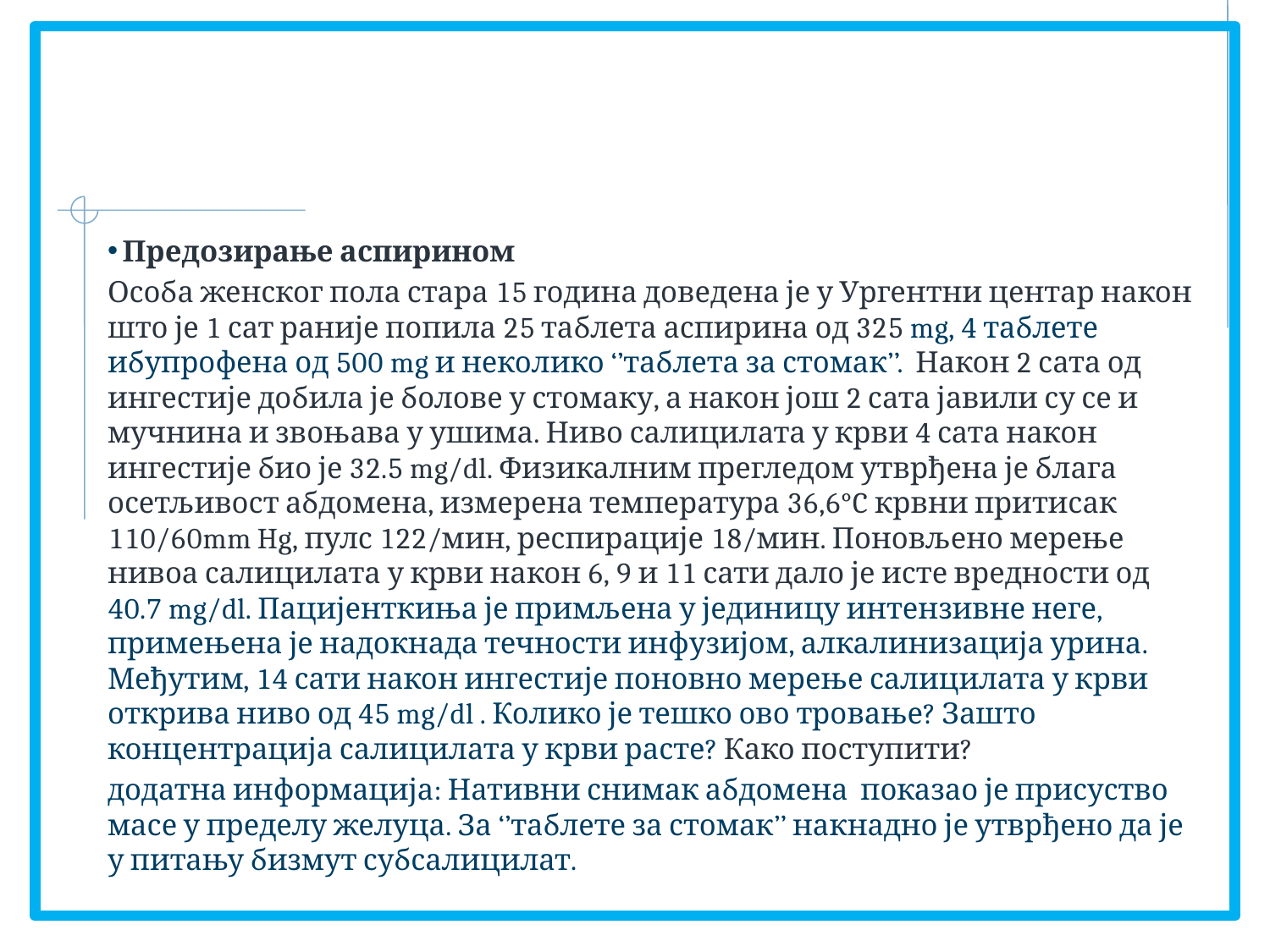

Предозирање аспирином
Особа женског пола стара 15 година доведена је у Ургентни центар након што је 1 сат раније попила 25 таблета аспирина од 325 mg, 4 таблете ибупрофена од 500 mg и неколико ‘’таблета за стомак’’.  Након 2 сата од ингестије добила је болове у стомаку, а након још 2 сата јавили су се и мучнина и звоњава у ушима. Ниво салицилата у крви 4 сата након ингестије био је 32.5 mg/dl. Физикалним прегледом утврђена је блага осетљивост абдомена, измерена температура 36,6°C крвни притисак 110/60mm Hg, пулс 122/мин, респирације 18/мин. Поновљено мерење нивоа салицилата у крви након 6, 9 и 11 сати дало је исте вредности од 40.7 mg/dl. Пацијенткиња је примљена у јединицу интензивне неге, примењена је надокнада течности инфузијом, алкалинизација урина. Међутим, 14 сати након ингестије поновно мерење салицилата у крви открива ниво од 45 mg/dl . Колико је тешко ово тровање? Зашто концентрација салицилата у крви расте? Како поступити?
додатна информација: Нативни снимак абдомена  показао је присуство масе у пределу желуца. За ‘’таблете за стомак’’ накнадно је утврђено да је у питању бизмут субсалицилат.